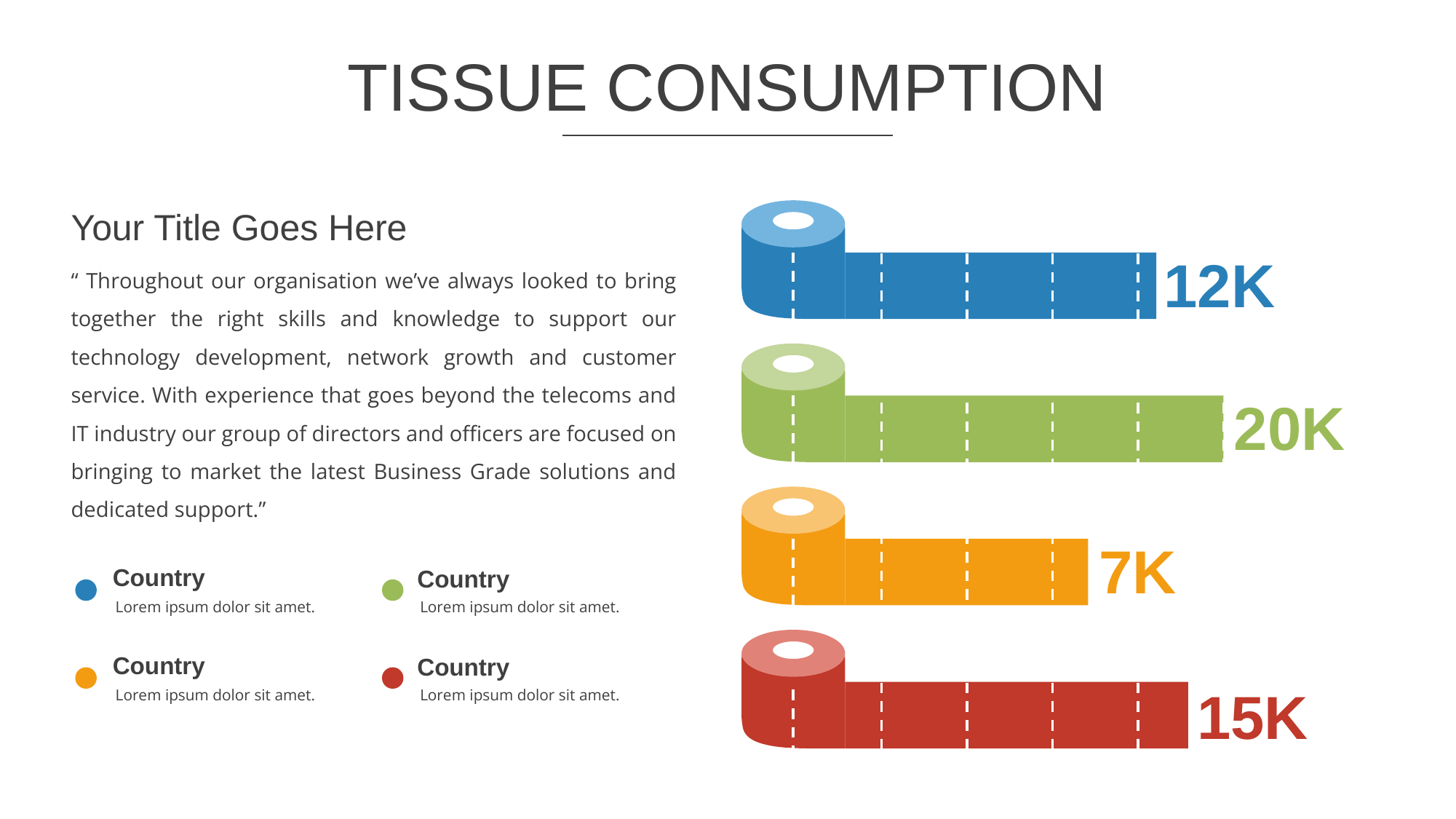

# TISSUE CONSUMPTION
Your Title Goes Here

12K
“ Throughout our organisation we’ve always looked to bring together the right skills and knowledge to support our technology development, network growth and customer service. With experience that goes beyond the telecoms and IT industry our group of directors and officers are focused on bringing to market the latest Business Grade solutions and dedicated support.”

20K

7K

Country
Country

Lorem ipsum dolor sit amet.
Lorem ipsum dolor sit amet.

Country
Country

15K
Lorem ipsum dolor sit amet.
Lorem ipsum dolor sit amet.